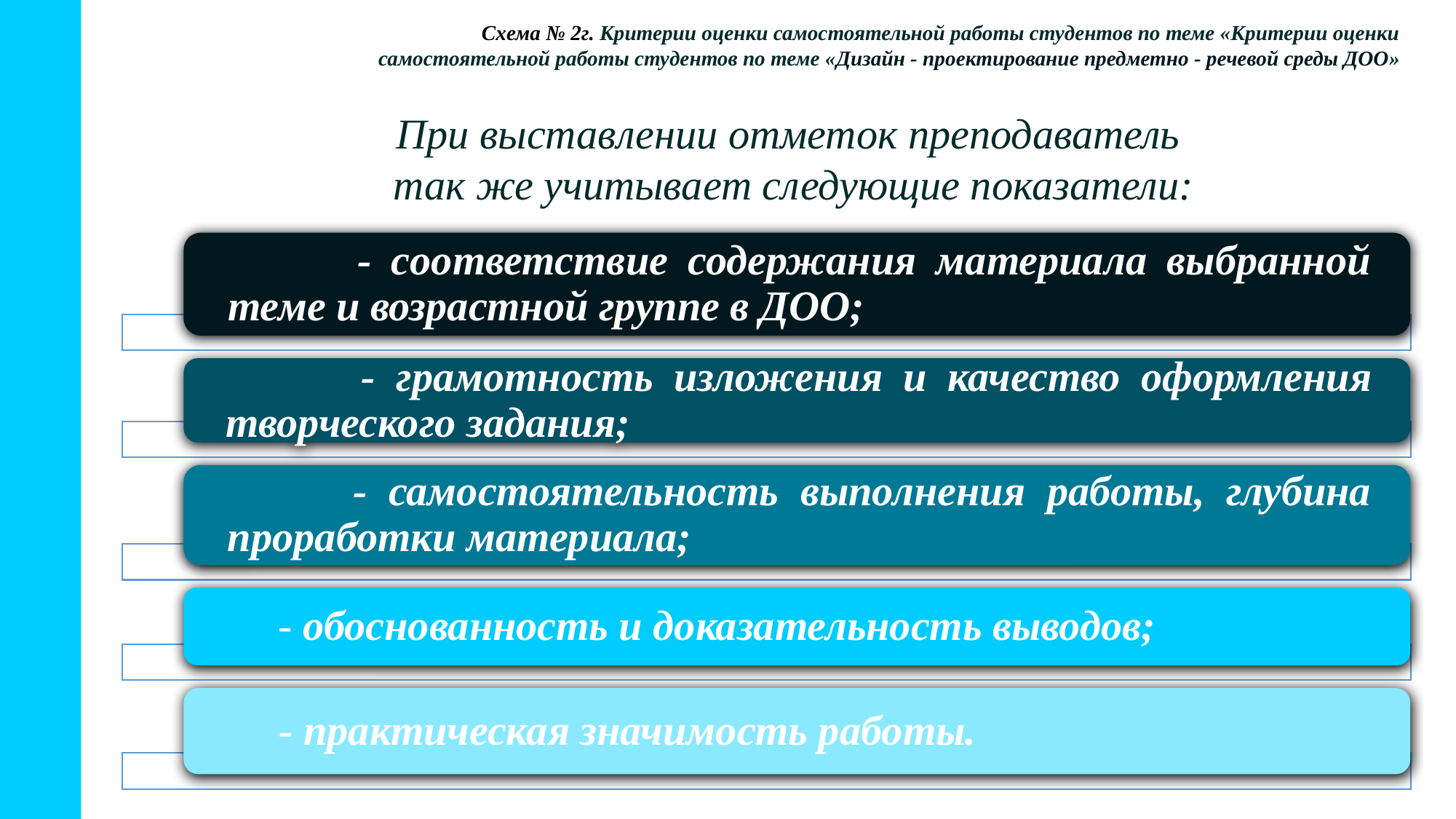

Схема № 2г. Критерии оценки самостоятельной работы студентов по теме «Критерии оценки самостоятельной работы студентов по теме «Дизайн - проектирование предметно - речевой среды ДОО»
При выставлении отметок преподаватель
так же учитывает следующие показатели:
       - соответствие содержания материала выбранной теме и возрастной группе в ДОО;
       - грамотность изложения и качество оформления творческого задания;
      - самостоятельность выполнения работы, глубина проработки материала;
     - обоснованность и доказательность выводов;
     - практическая значимость работы.